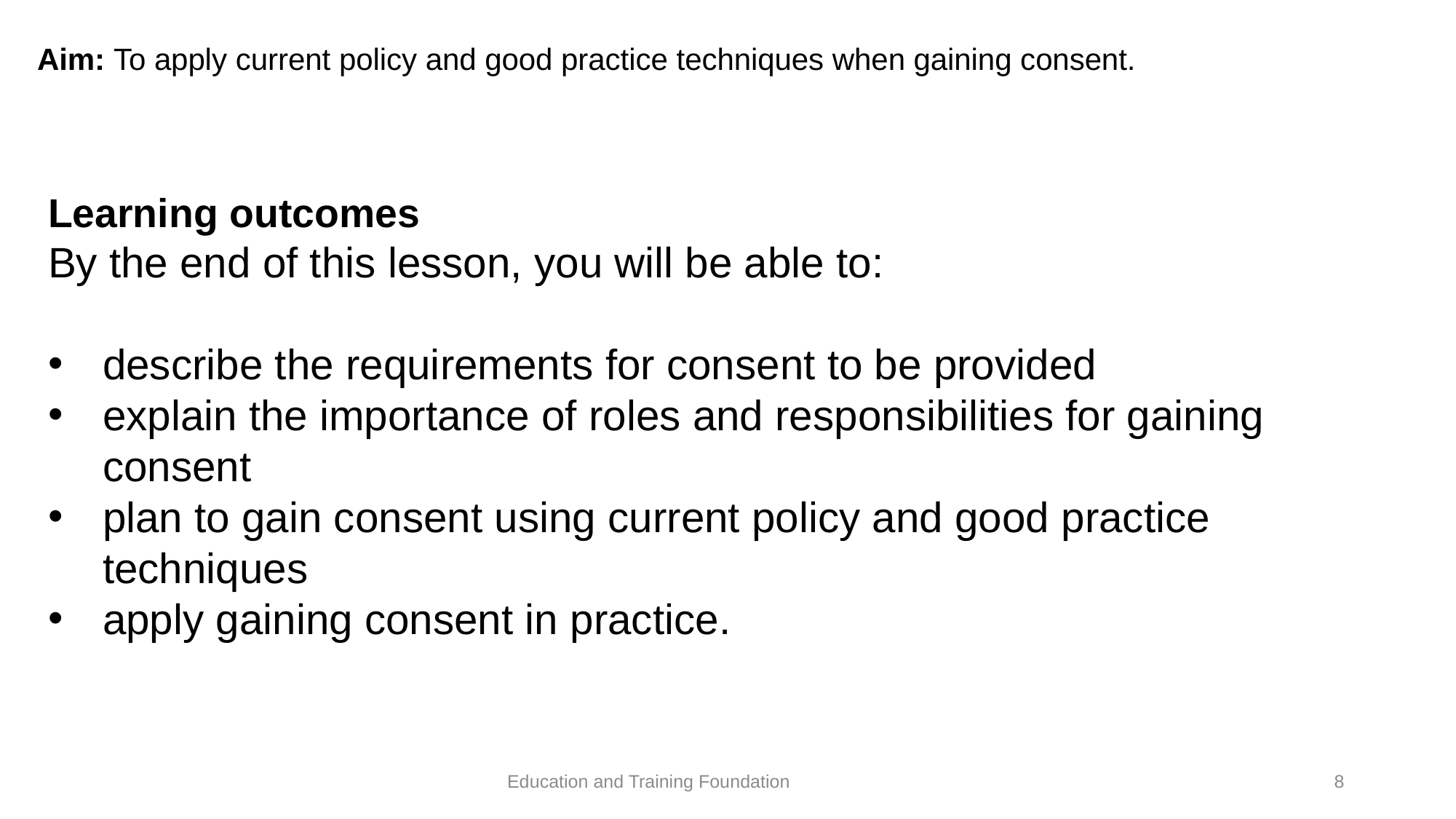

# Aim: To apply current policy and good practice techniques when gaining consent.
Learning outcomes
By the end of this lesson, you will be able to:

describe the requirements for consent to be provided
explain the importance of roles and responsibilities for gaining consent
plan to gain consent using current policy and good practice techniques
apply gaining consent in practice.

8
Education and Training Foundation